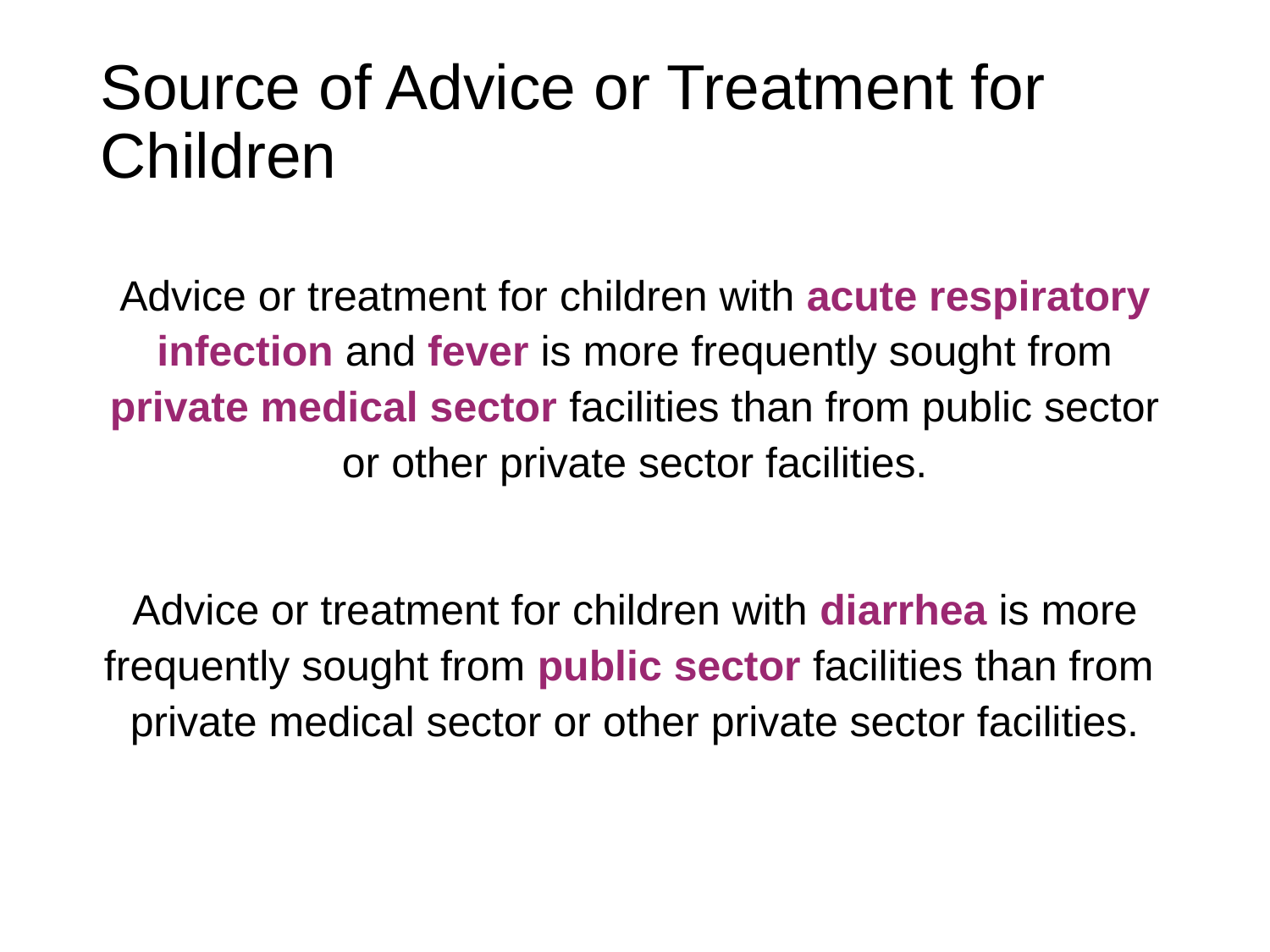

# Source of Advice or Treatment for Children
Advice or treatment for children with acute respiratory infection and fever is more frequently sought from private medical sector facilities than from public sector or other private sector facilities.

Advice or treatment for children with diarrhea is more frequently sought from public sector facilities than from  private medical sector or other private sector facilities.